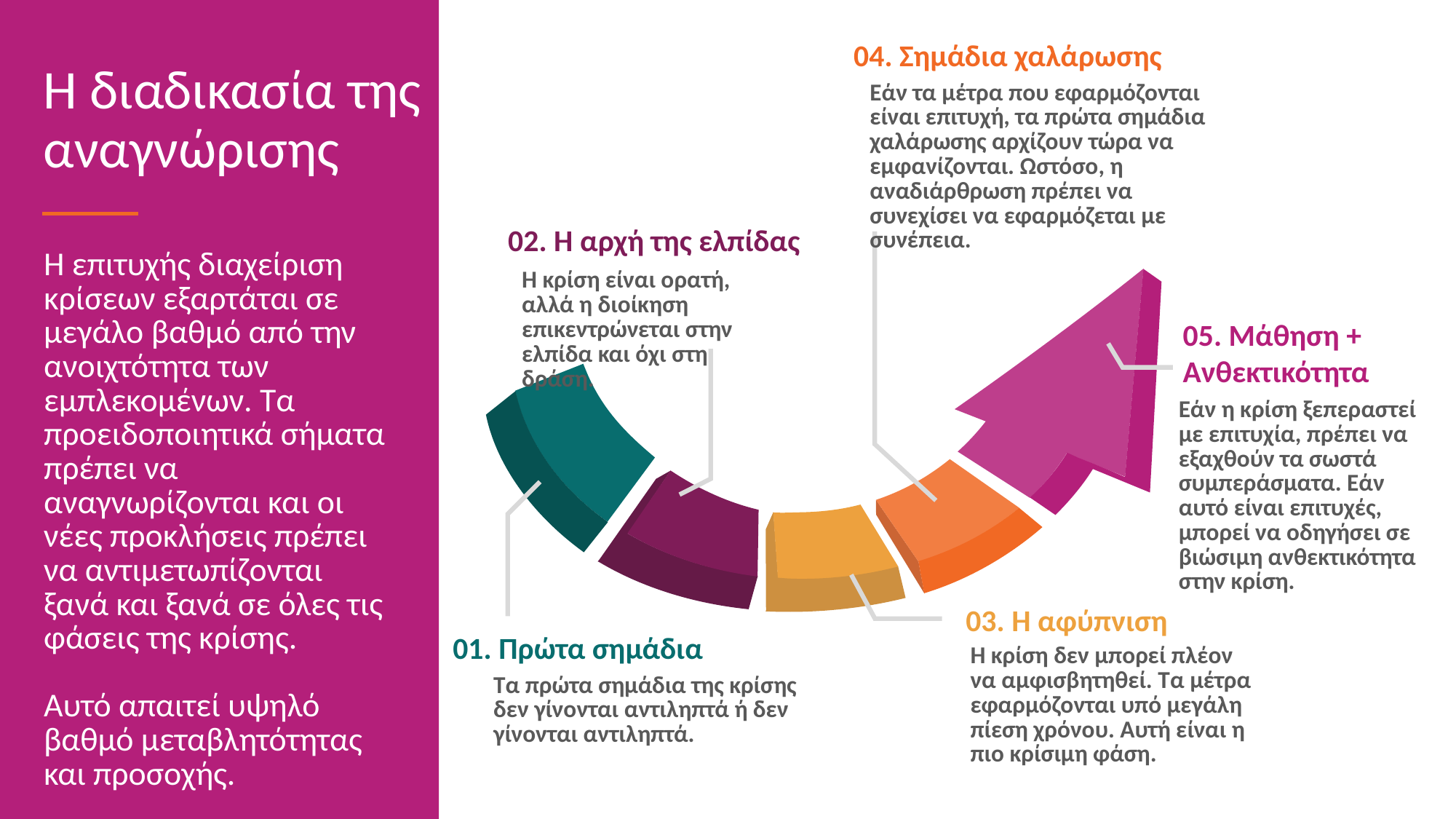

04. Σημάδια χαλάρωσης
Η διαδικασία της αναγνώρισης
Εάν τα μέτρα που εφαρμόζονται είναι επιτυχή, τα πρώτα σημάδια χαλάρωσης αρχίζουν τώρα να εμφανίζονται. Ωστόσο, η αναδιάρθρωση πρέπει να συνεχίσει να εφαρμόζεται με συνέπεια.

02. Η αρχή της ελπίδας

Η επιτυχής διαχείριση κρίσεων εξαρτάται σε μεγάλο βαθμό από την ανοιχτότητα των εμπλεκομένων. Τα προειδοποιητικά σήματα πρέπει να αναγνωρίζονται και οι νέες προκλήσεις πρέπει να αντιμετωπίζονται ξανά και ξανά σε όλες τις φάσεις της κρίσης.

Αυτό απαιτεί υψηλό βαθμό μεταβλητότητας και προσοχής.
Η κρίση είναι ορατή, αλλά η διοίκηση επικεντρώνεται στην ελπίδα και όχι στη δράση.

05. Μάθηση + Ανθεκτικότητα

Εάν η κρίση ξεπεραστεί με επιτυχία, πρέπει να εξαχθούν τα σωστά συμπεράσματα. Εάν αυτό είναι επιτυχές, μπορεί να οδηγήσει σε βιώσιμη ανθεκτικότητα στην κρίση.

03. Η αφύπνιση
01. Πρώτα σημάδια
Η κρίση δεν μπορεί πλέον να αμφισβητηθεί. Τα μέτρα εφαρμόζονται υπό μεγάλη πίεση χρόνου. Αυτή είναι η πιο κρίσιμη φάση.
Τα πρώτα σημάδια της κρίσης δεν γίνονται αντιληπτά ή δεν γίνονται αντιληπτά.